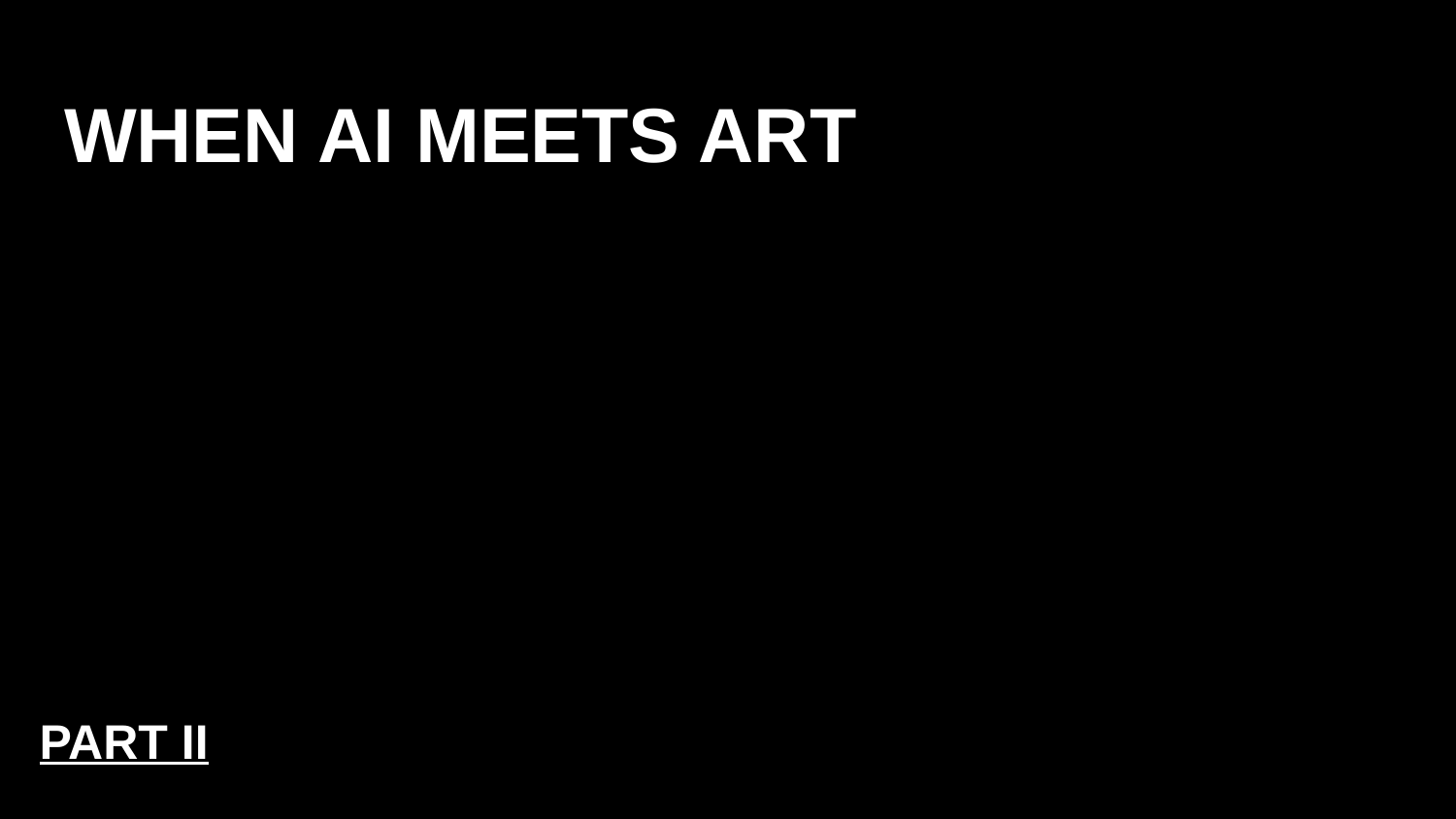

# WHEN AI MEETS ART
PART II